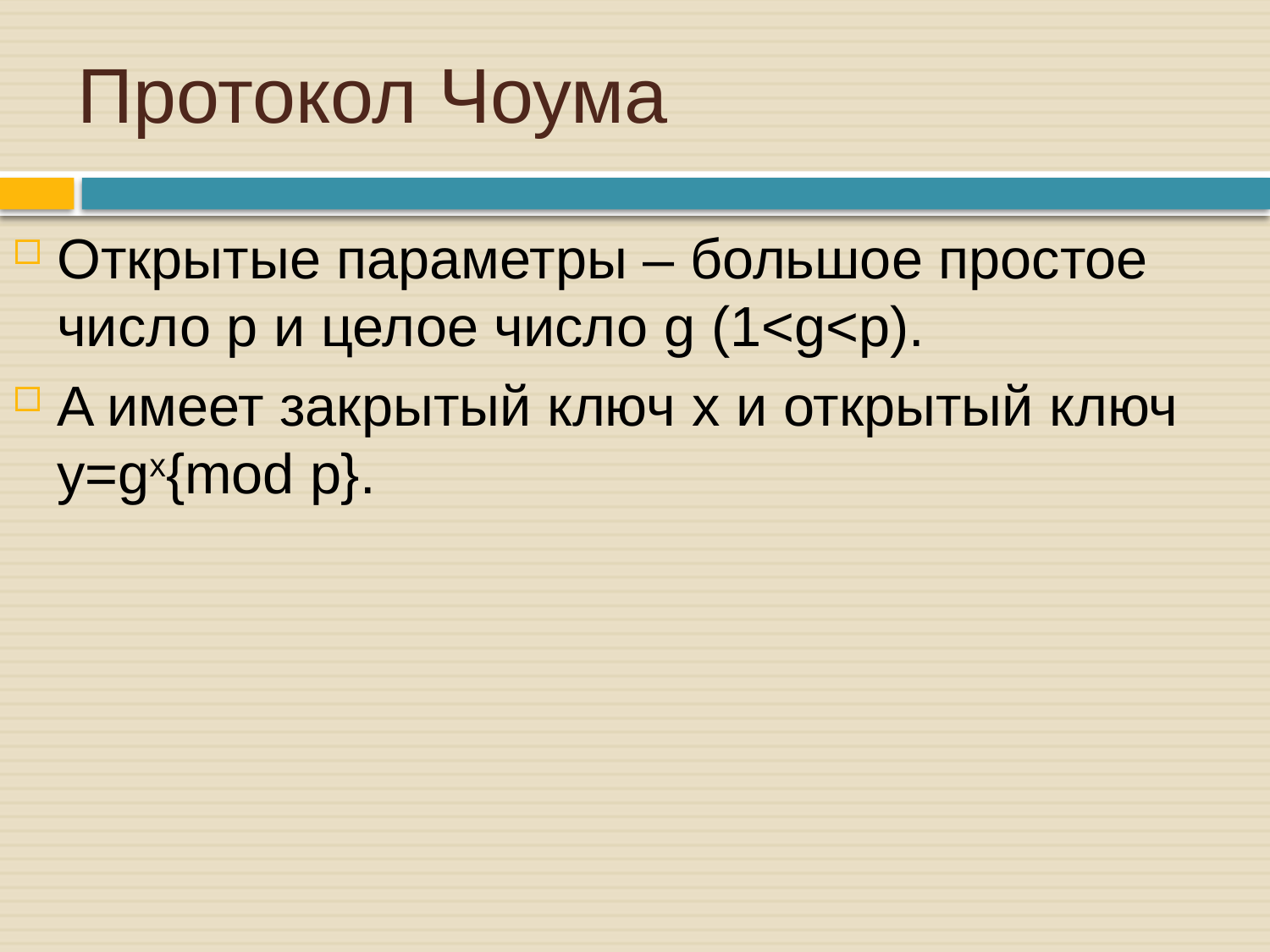

# Протокол Чоума
Открытые параметры – большое простое число p и целое число g (1<g<p).
A имеет закрытый ключ x и открытый ключ y=gx{mod p}.